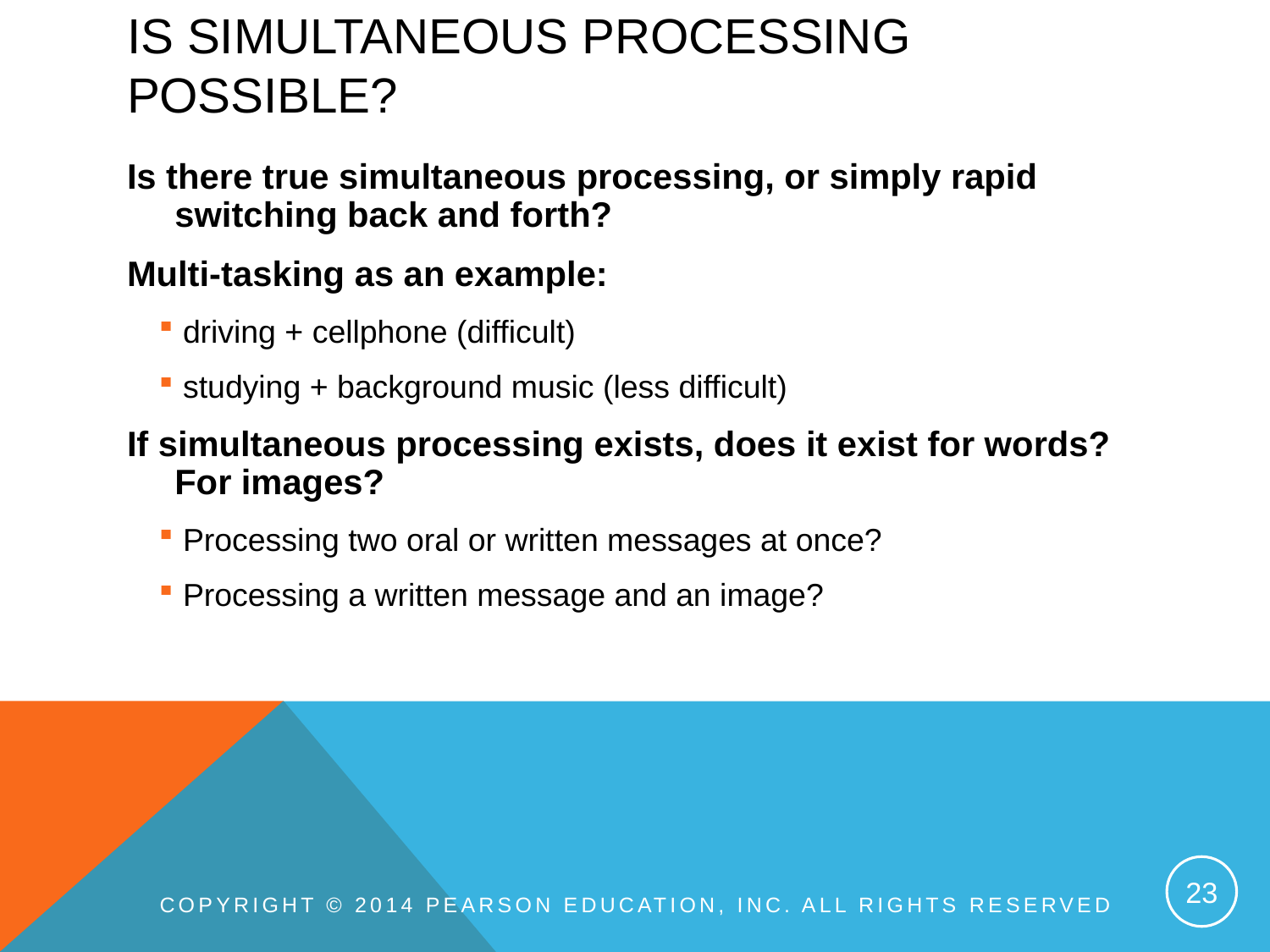

# Is simultaneous processing possible?
Is there true simultaneous processing, or simply rapid switching back and forth?
Multi-tasking as an example:
driving + cellphone (difficult)
studying + background music (less difficult)
If simultaneous processing exists, does it exist for words? For images?
Processing two oral or written messages at once?
Processing a written message and an image?

23
Copyright © 2014 Pearson Education, Inc. All rights reserved